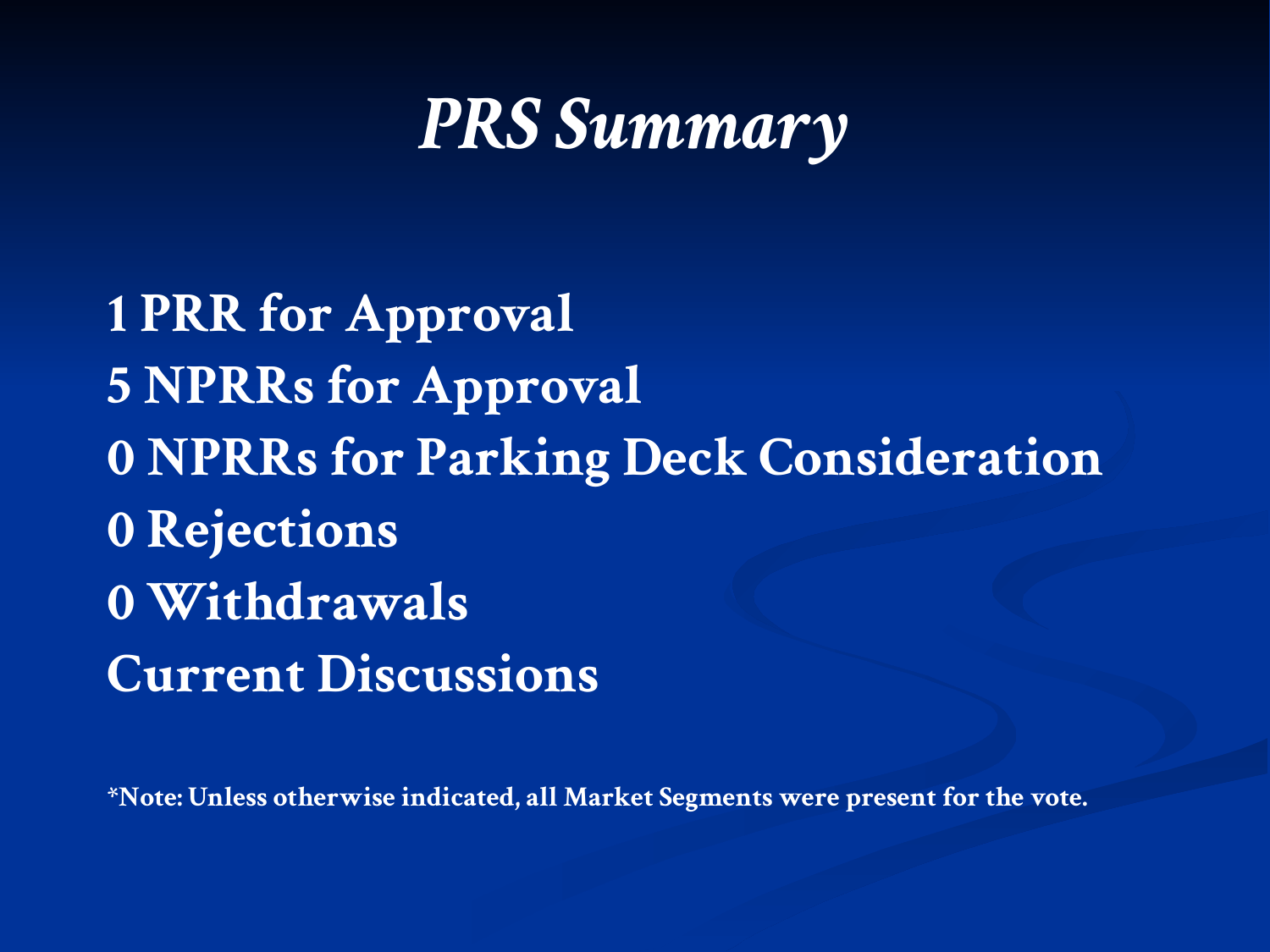

# PRS Summary
1 PRR for Approval
5 NPRRs for Approval
0 NPRRs for Parking Deck Consideration
0 Rejections
0 Withdrawals
Current Discussions

*Note: Unless otherwise indicated, all Market Segments were present for the vote.